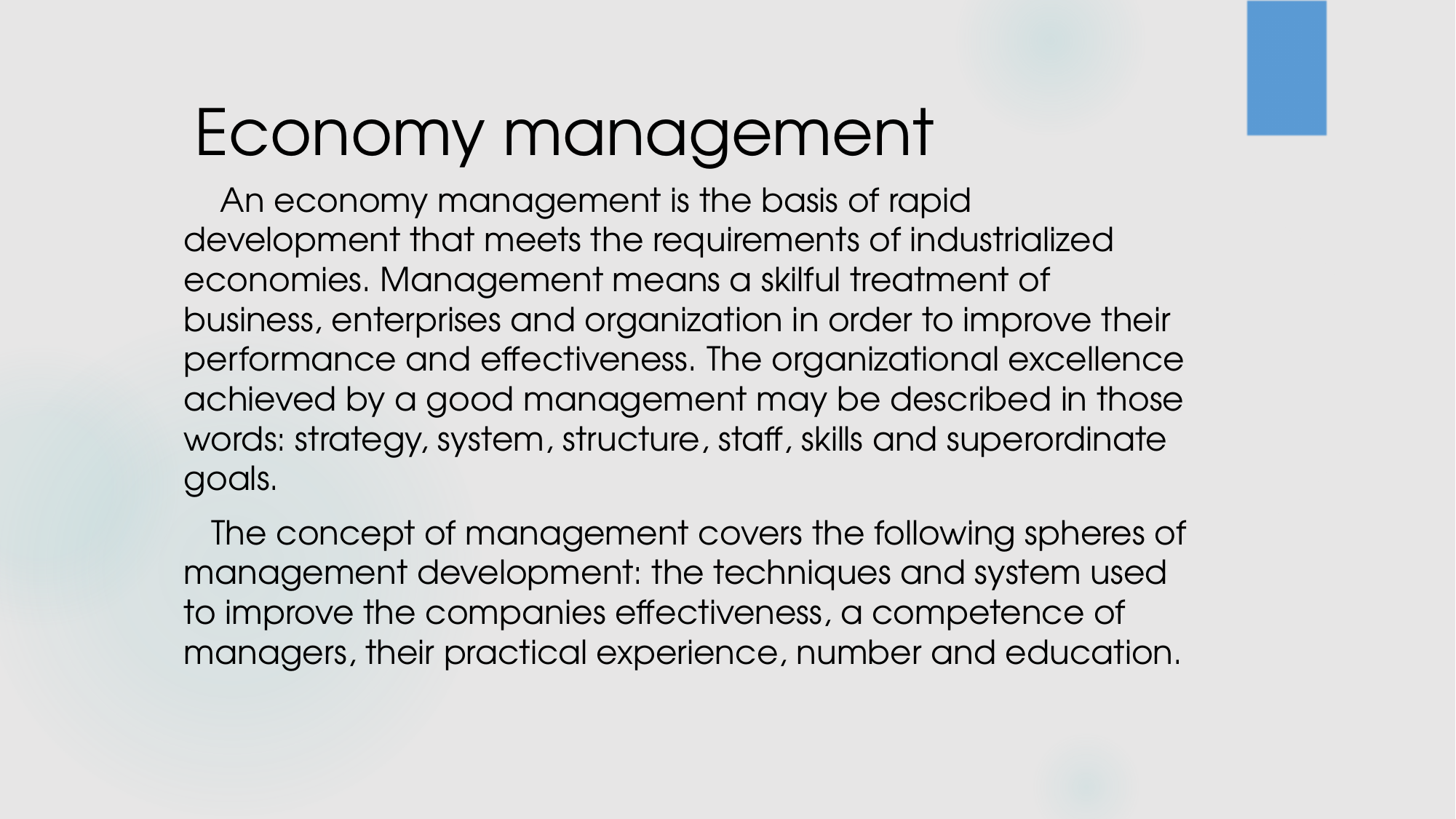

# Economy management
    An economy management is the basis of rapid development that meets the requirements of industrialized economies. Management means a skilful treatment of business, enterprises and organization in order to improve their performance and effectiveness. The organizational excellence achieved by a good management may be described in those words: strategy, system, structure, staff, skills and superordinate goals.
   The concept of management covers the following spheres of management development: the techniques and system used to improve the companies effectiveness, a competence of managers, their practical experience, number and education.